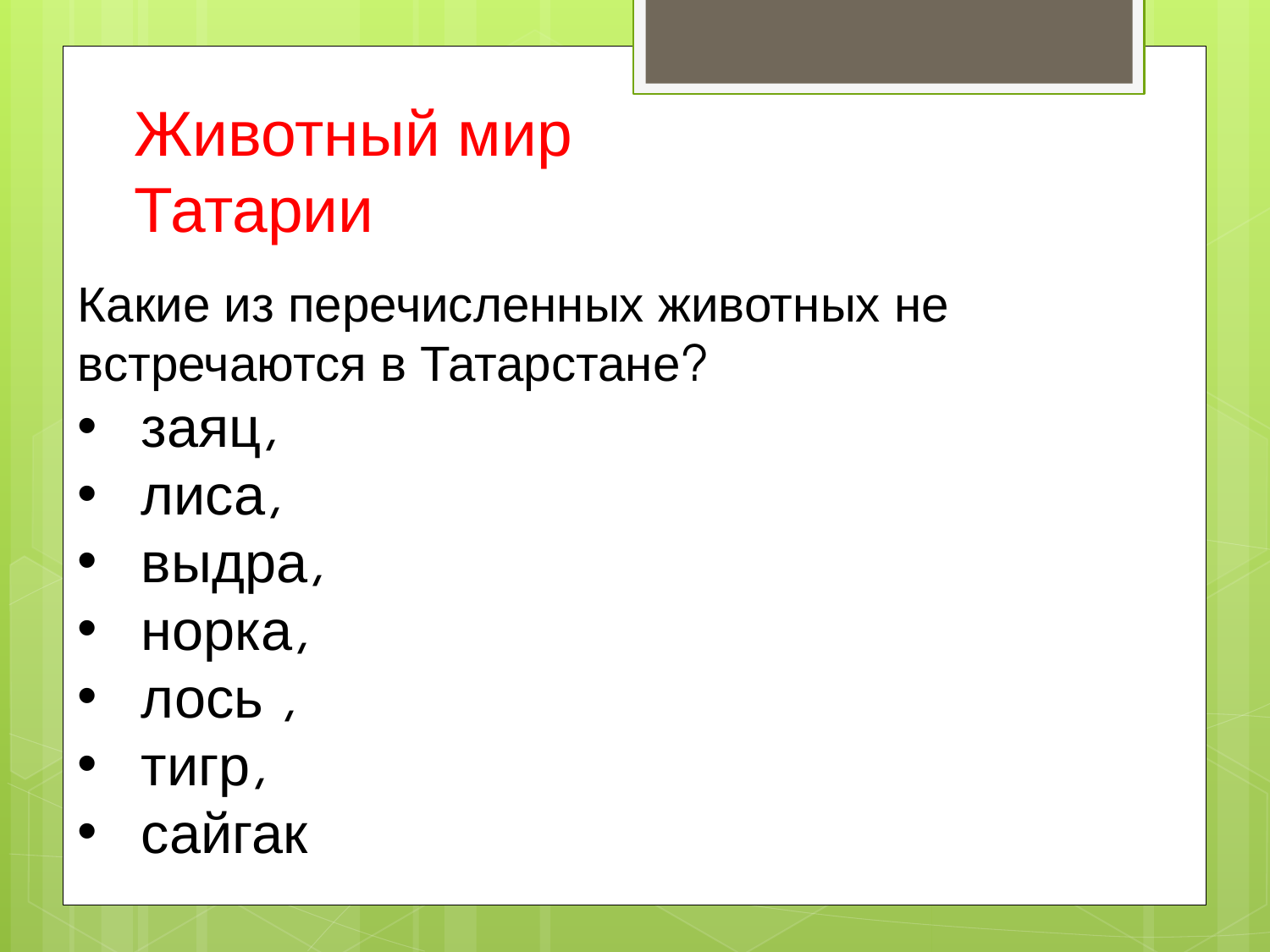

Животный мир Татарии
Какие из перечисленных животных не встречаются в Татарстане?
заяц,
лиса,
выдра,
норка,
лось ,
тигр,
сайгак